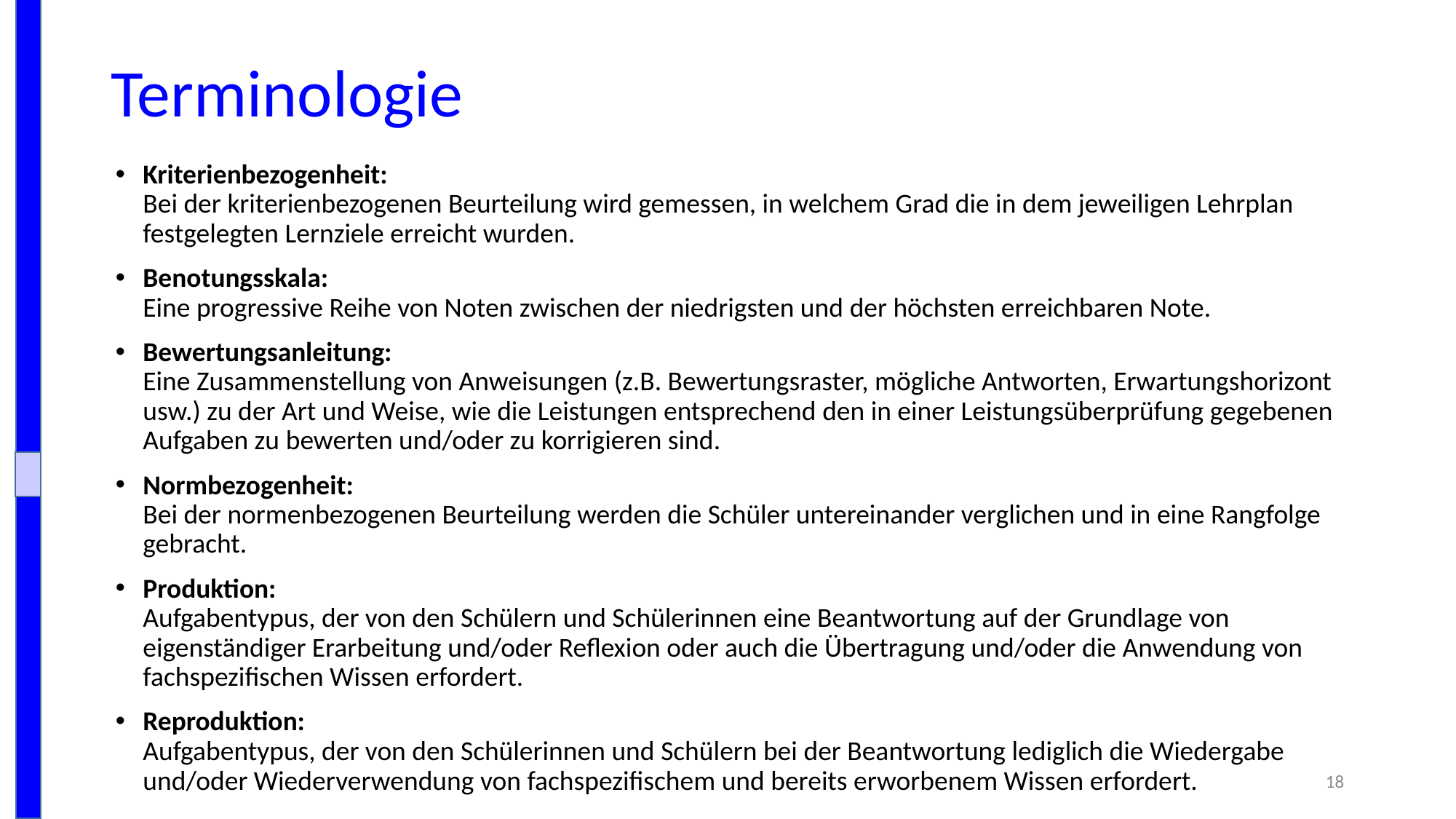

# Terminologie
Kriterienbezogenheit:
Bei der kriterienbezogenen Beurteilung wird gemessen, in welchem Grad die in dem jeweiligen Lehrplan festgelegten Lernziele erreicht wurden.
Benotungsskala:
Eine progressive Reihe von Noten zwischen der niedrigsten und der höchsten erreichbaren Note.
Bewertungsanleitung:
Eine Zusammenstellung von Anweisungen (z.B. Bewertungsraster, mögliche Antworten, Erwartungshorizont usw.) zu der Art und Weise, wie die Leistungen entsprechend den in einer Leistungsüberprüfung gegebenen Aufgaben zu bewerten und/oder zu korrigieren sind.
Normbezogenheit:
Bei der normenbezogenen Beurteilung werden die Schüler untereinander verglichen und in eine Rangfolge gebracht.
Produktion:
Aufgabentypus, der von den Schülern und Schülerinnen eine Beantwortung auf der Grundlage von eigenständiger Erarbeitung und/oder Reflexion oder auch die Übertragung und/oder die Anwendung von fachspezifischen Wissen erfordert.
Reproduktion:
Aufgabentypus, der von den Schülerinnen und Schülern bei der Beantwortung lediglich die Wiedergabe und/oder Wiederverwendung von fachspezifischem und bereits erworbenem Wissen erfordert.

18